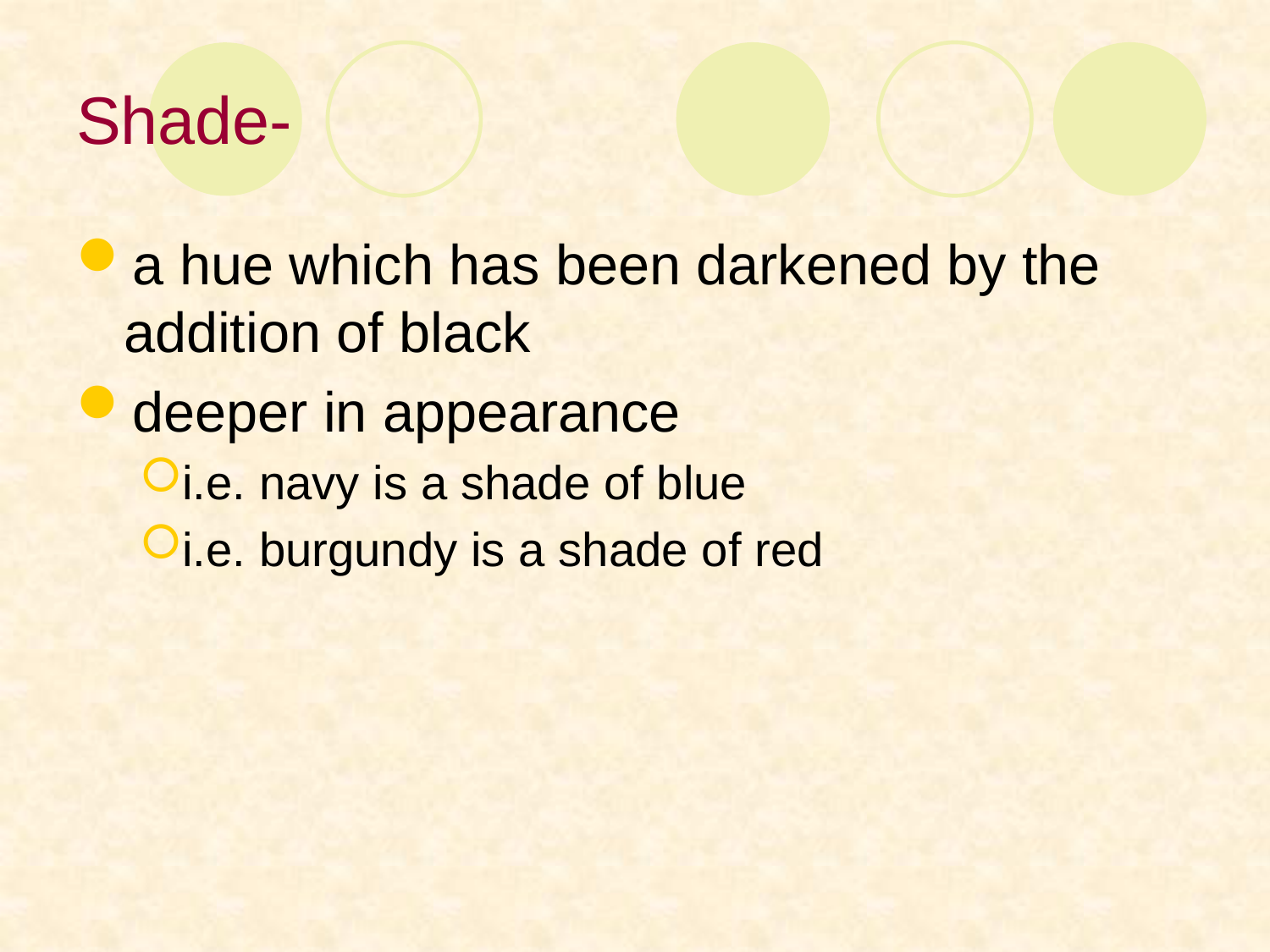

# Shade-
a hue which has been darkened by the addition of black
deeper in appearance
i.e. navy is a shade of blue
i.e. burgundy is a shade of red